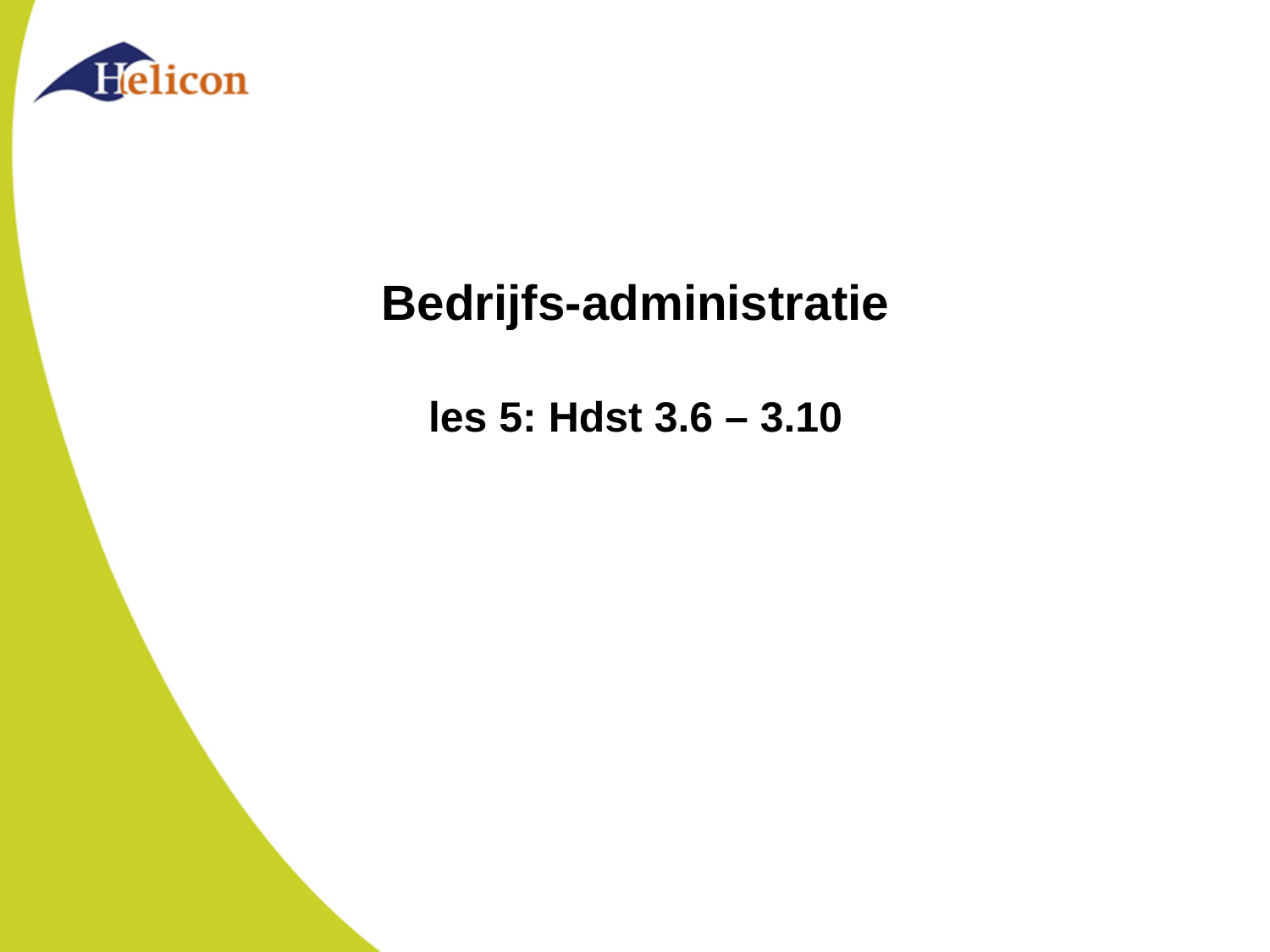

# Bedrijfs-administratie les 5: Hdst 3.6 – 3.10